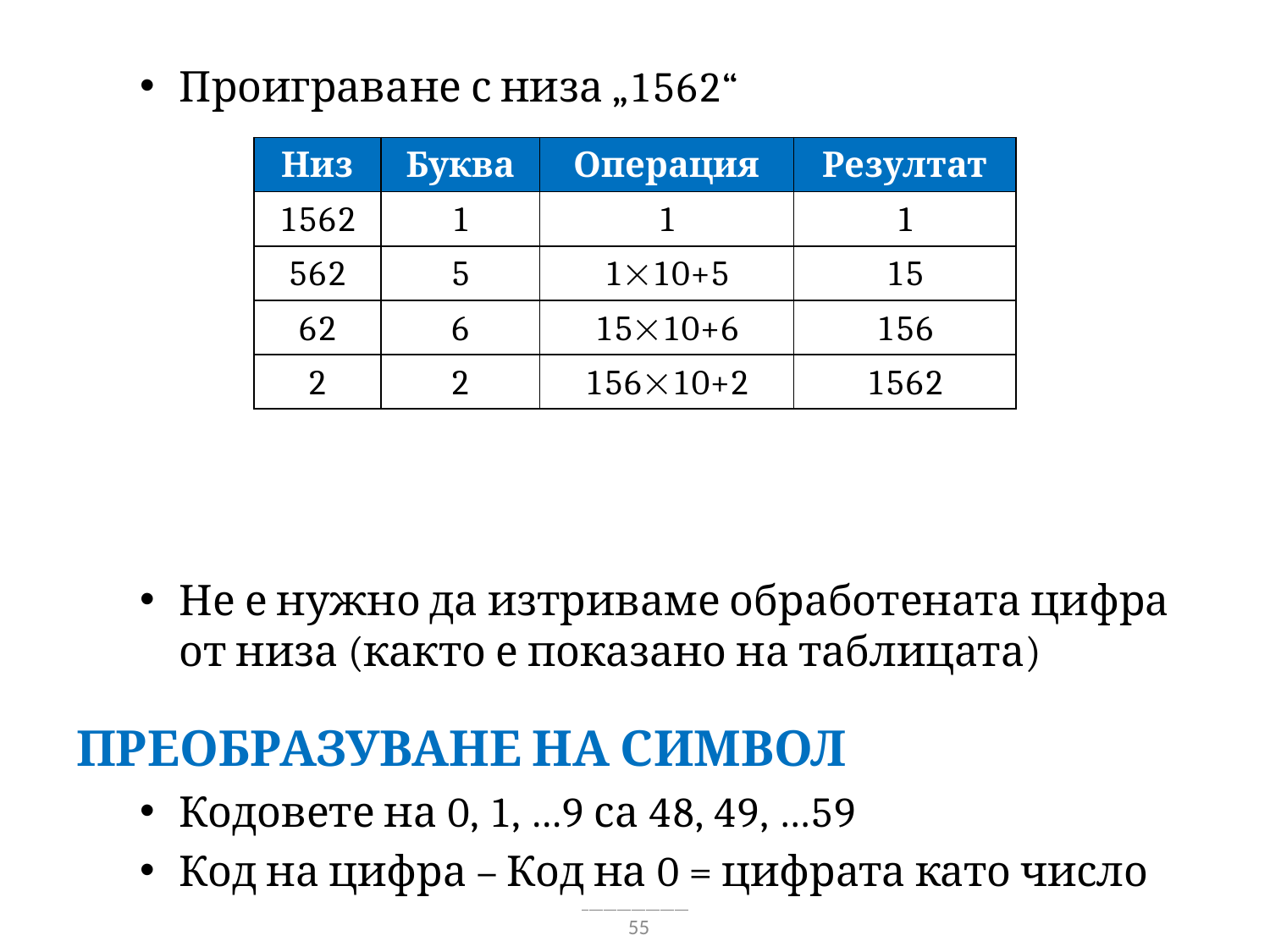

Проиграване с низа „1562“

Не е нужно да изтриваме обработената цифра от низа (както е показано на таблицата)
Преобразуване на символ
Кодовете на 0, 1, …9 са 48, 49, …59
Код на цифра – Код на 0 = цифрата като число
| Низ | Буква | Операция | Резултат |
| --- | --- | --- | --- |
| 1562 | 1 | 1 | 1 |
| 562 | 5 | 1×10+5 | 15 |
| 62 | 6 | 15×10+6 | 156 |
| 2 | 2 | 156×10+2 | 1562 |
55